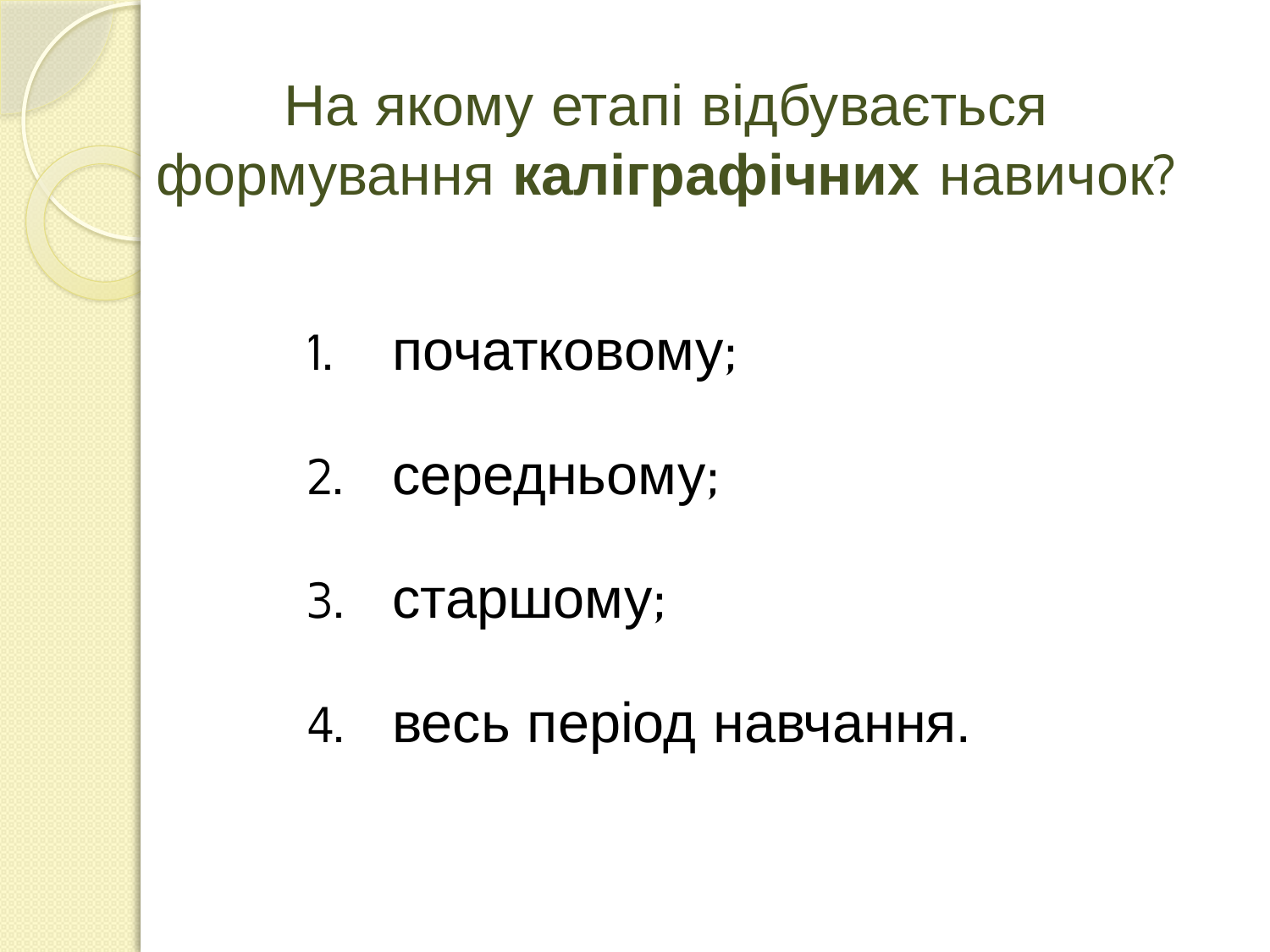

# На якому етапі відбувається формування каліграфічних навичок?
початковому;
середньому;
старшому;
весь період навчання.